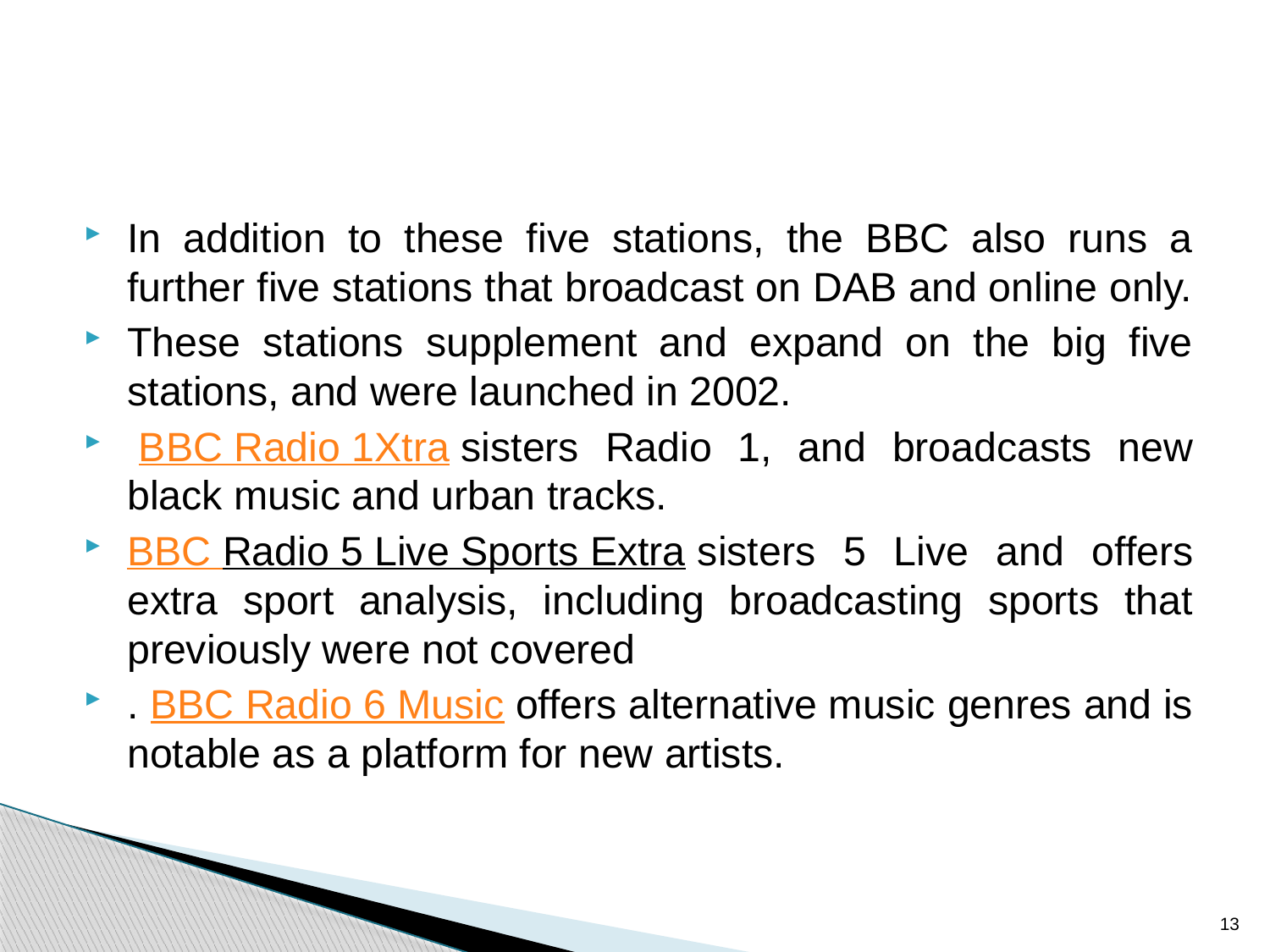

#
In addition to these five stations, the BBC also runs a further five stations that broadcast on DAB and online only.
These stations supplement and expand on the big five stations, and were launched in 2002.
 BBC Radio 1Xtra sisters Radio 1, and broadcasts new black music and urban tracks.
BBC Radio 5 Live Sports Extra sisters 5 Live and offers extra sport analysis, including broadcasting sports that previously were not covered
. BBC Radio 6 Music offers alternative music genres and is notable as a platform for new artists.

13